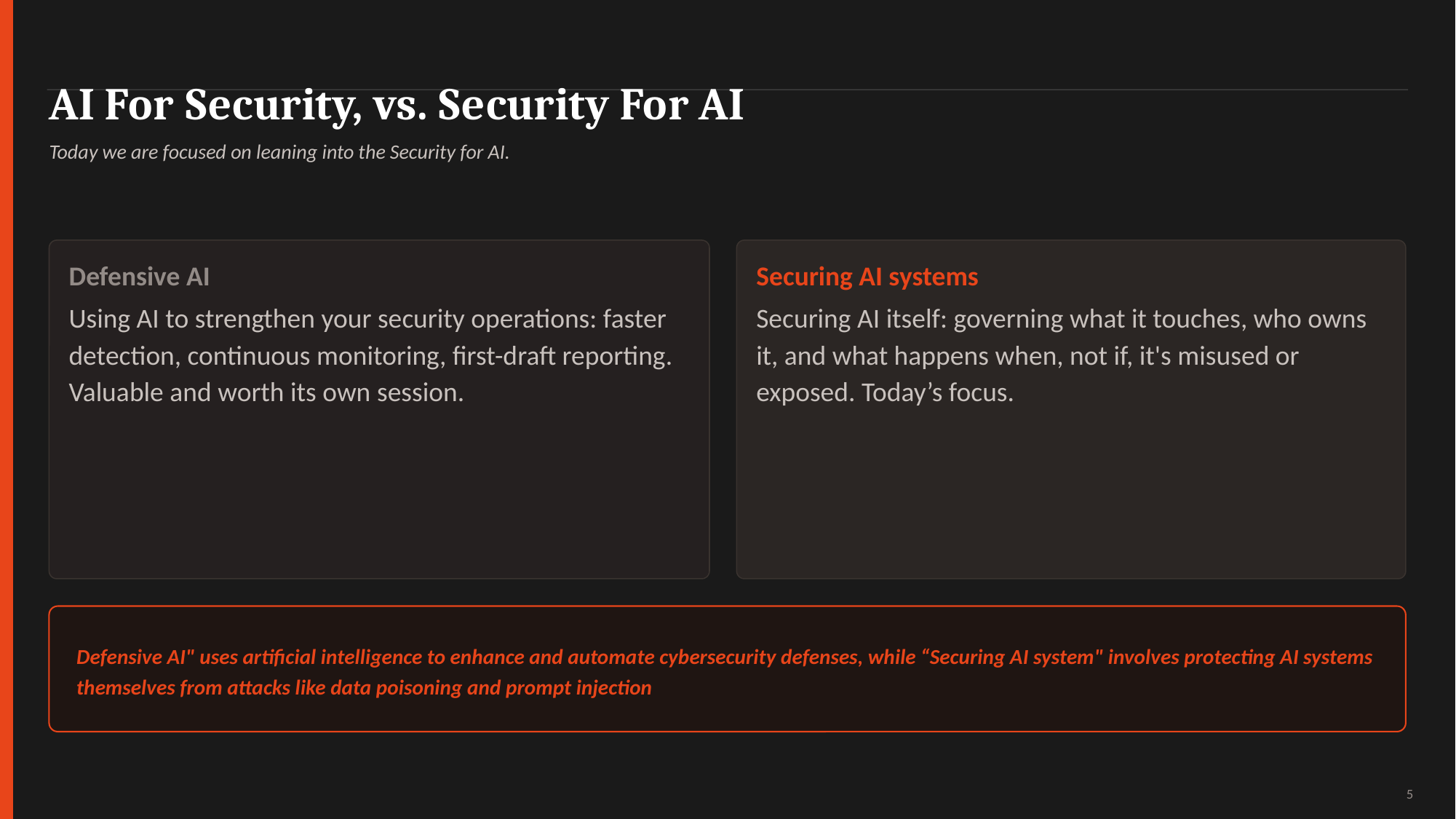

AI For Security, vs. Security For AI
Today we are focused on leaning into the Security for AI.

Defensive AI
Securing AI systems
Using AI to strengthen your security operations: faster detection, continuous monitoring, first-draft reporting. Valuable and worth its own session.
Securing AI itself: governing what it touches, who owns it, and what happens when, not if, it's misused or exposed. Today’s focus.

Defensive AI" uses artificial intelligence to enhance and automate cybersecurity defenses, while “Securing AI system" involves protecting AI systems themselves from attacks like data poisoning and prompt injection
5